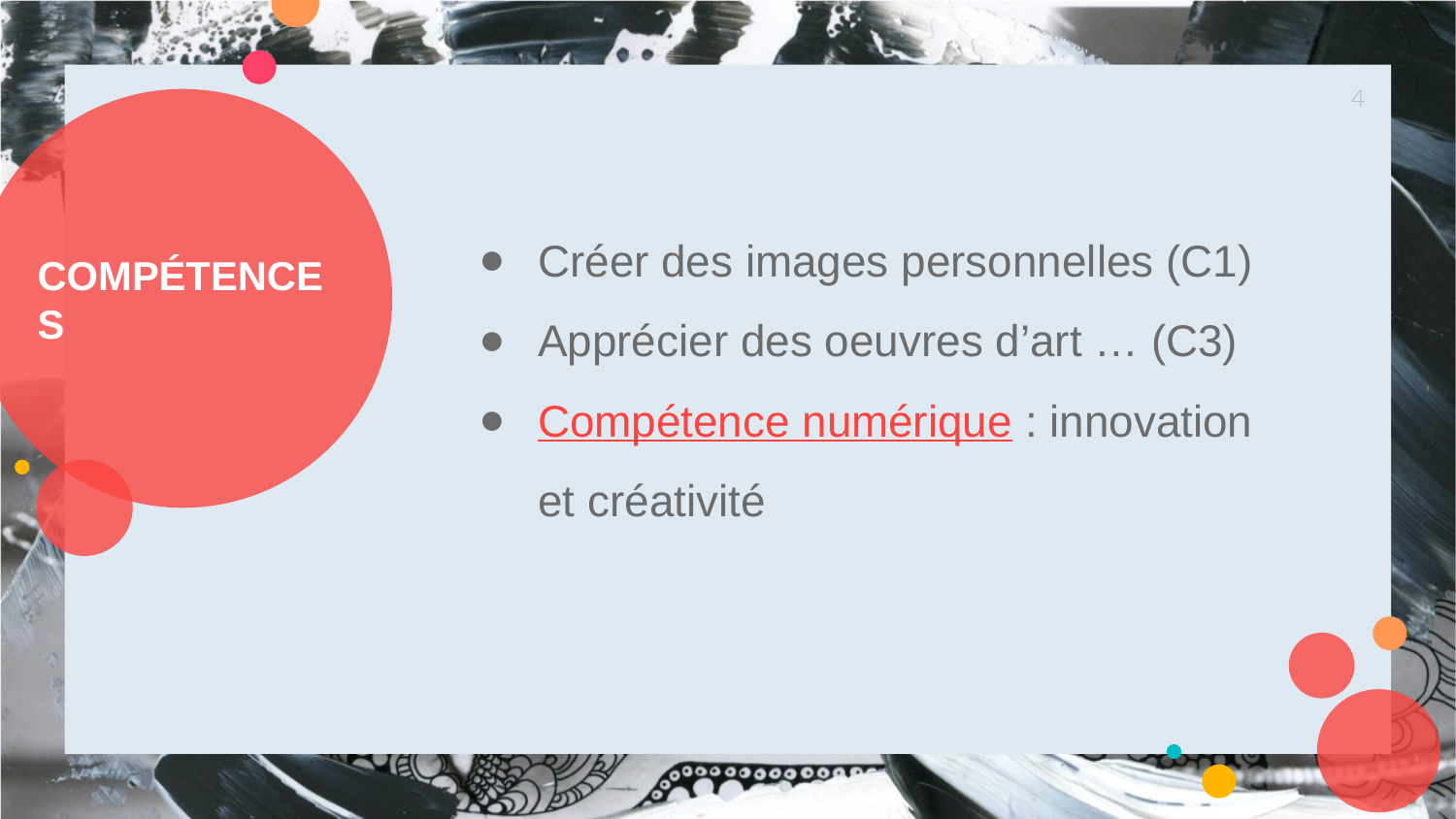

4
# COMPÉTENCES
Créer des images personnelles (C1)
Apprécier des oeuvres d’art … (C3)
Compétence numérique : innovation et créativité